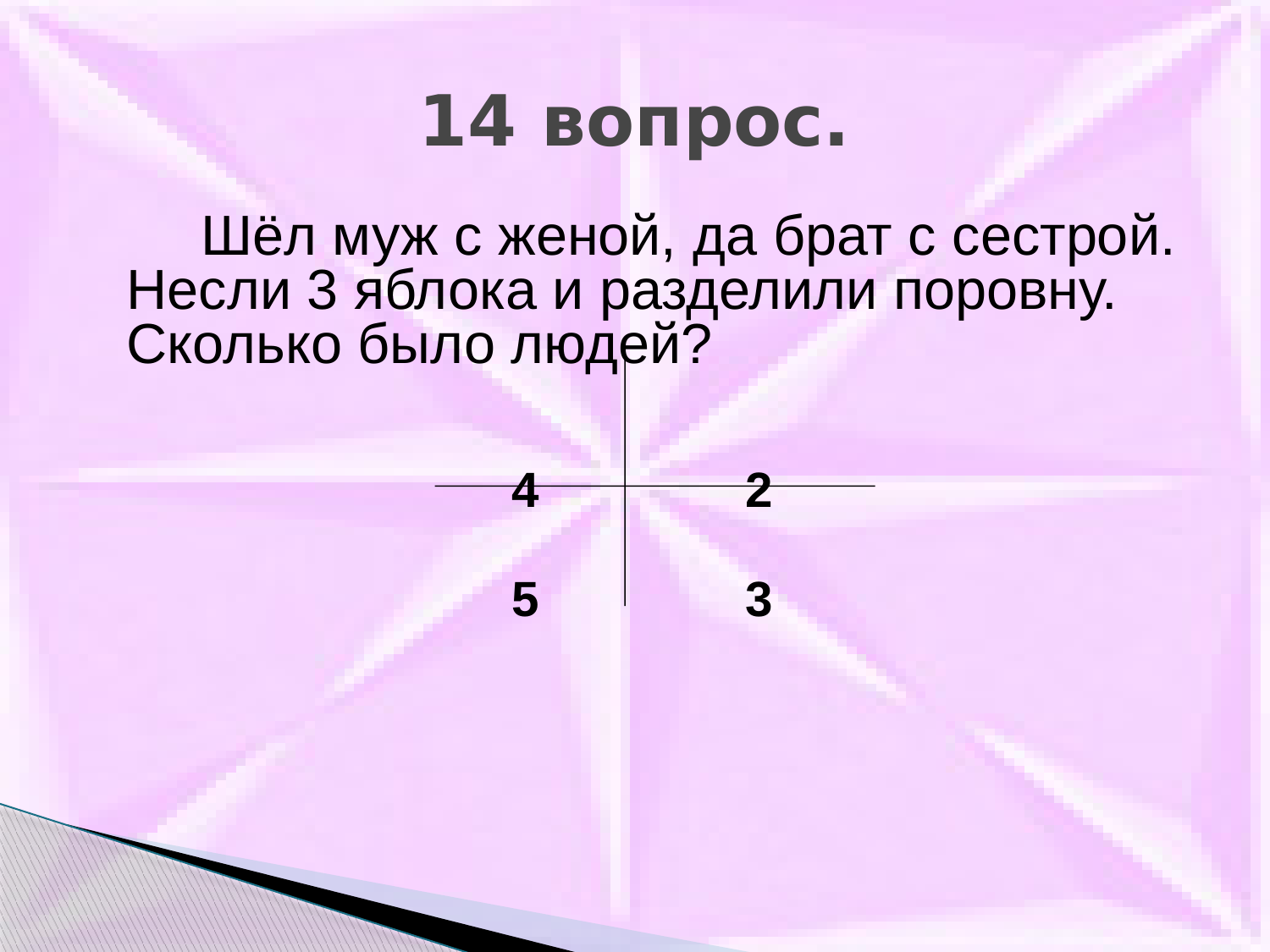

# 14 вопрос.
       Шёл муж с женой, да брат с сестрой. Несли 3 яблока и разделили поровну. Сколько было людей?

4               2

5               3